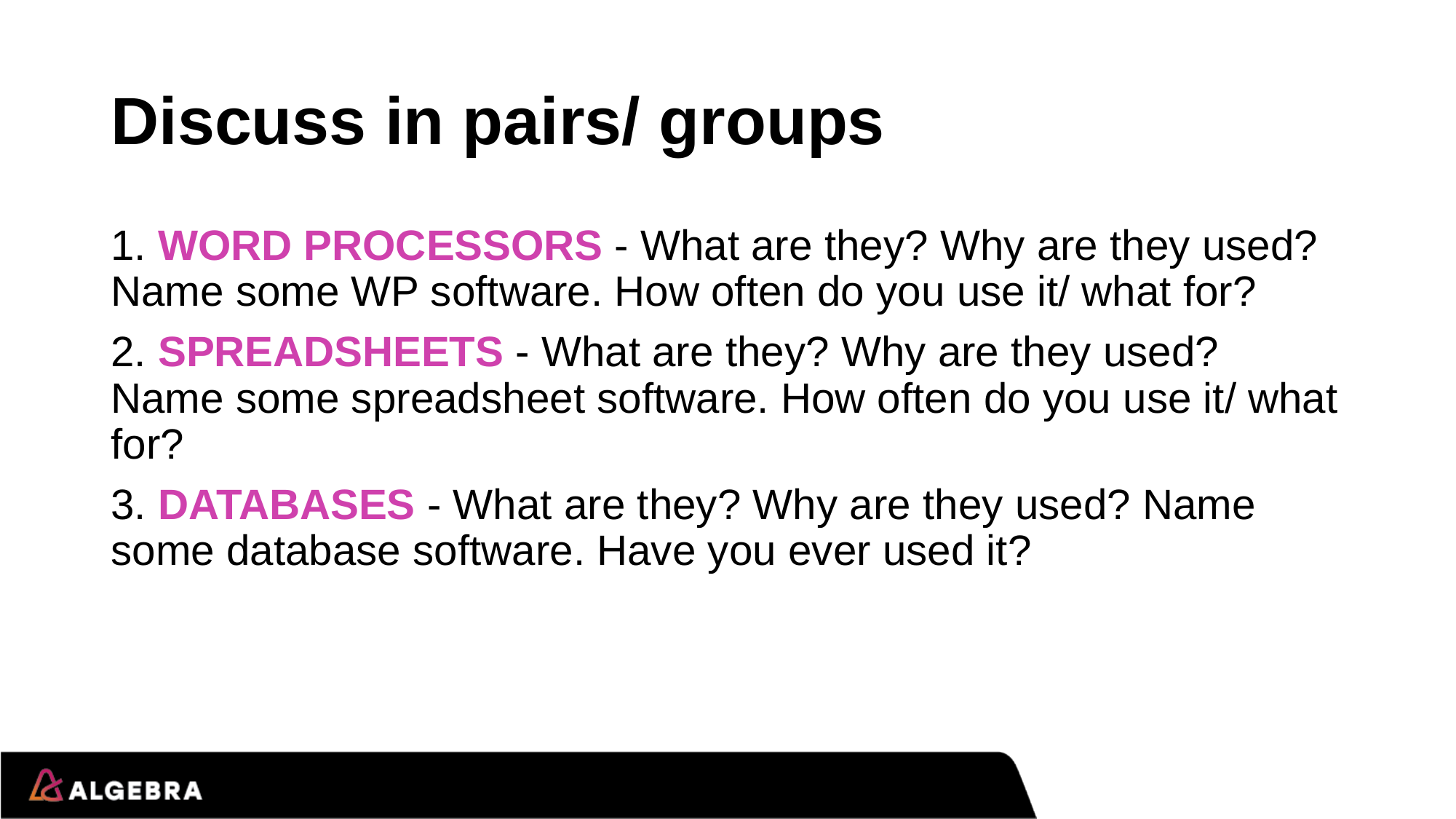

# Discuss in pairs/ groups
1. WORD PROCESSORS - What are they? Why are they used? Name some WP software. How often do you use it/ what for?
2. SPREADSHEETS - What are they? Why are they used? Name some spreadsheet software. How often do you use it/ what for?
3. DATABASES - What are they? Why are they used? Name some database software. Have you ever used it?